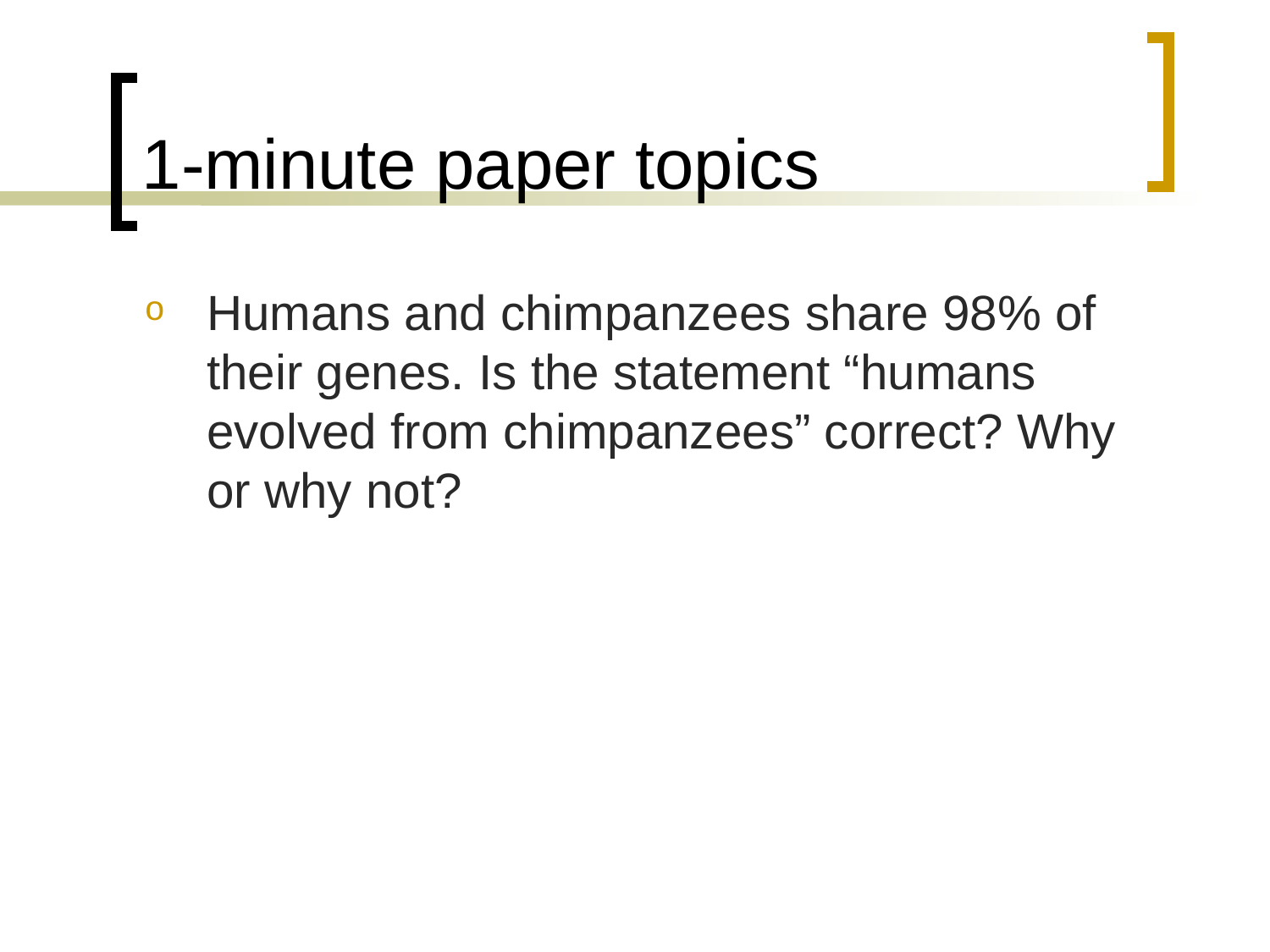

# 1-minute paper topics
Humans and chimpanzees share 98% of their genes. Is the statement “humans evolved from chimpanzees” correct? Why or why not?